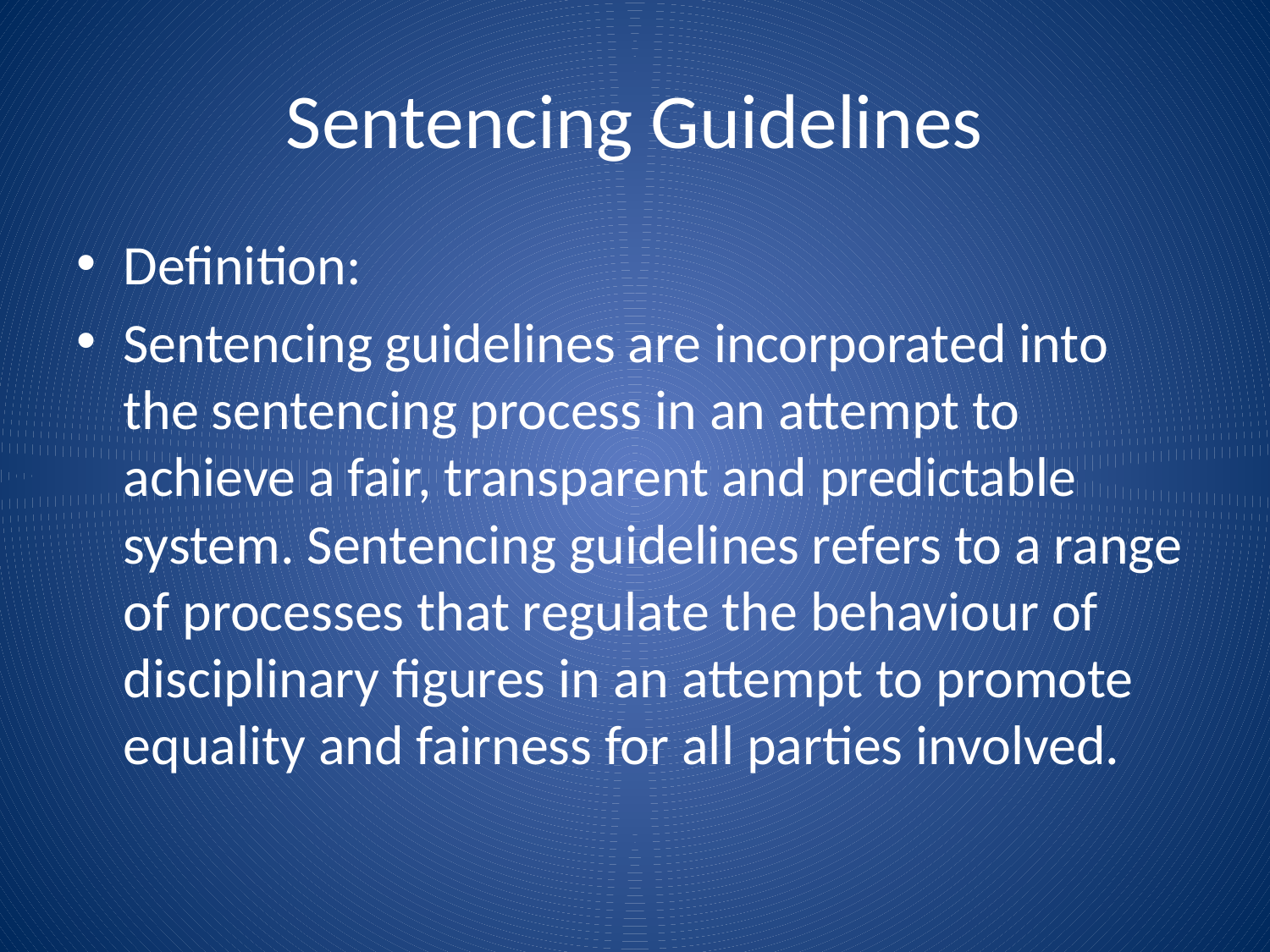

# Sentencing Guidelines
Definition:
Sentencing guidelines are incorporated into the sentencing process in an attempt to achieve a fair, transparent and predictable system. Sentencing guidelines refers to a range of processes that regulate the behaviour of disciplinary figures in an attempt to promote equality and fairness for all parties involved.